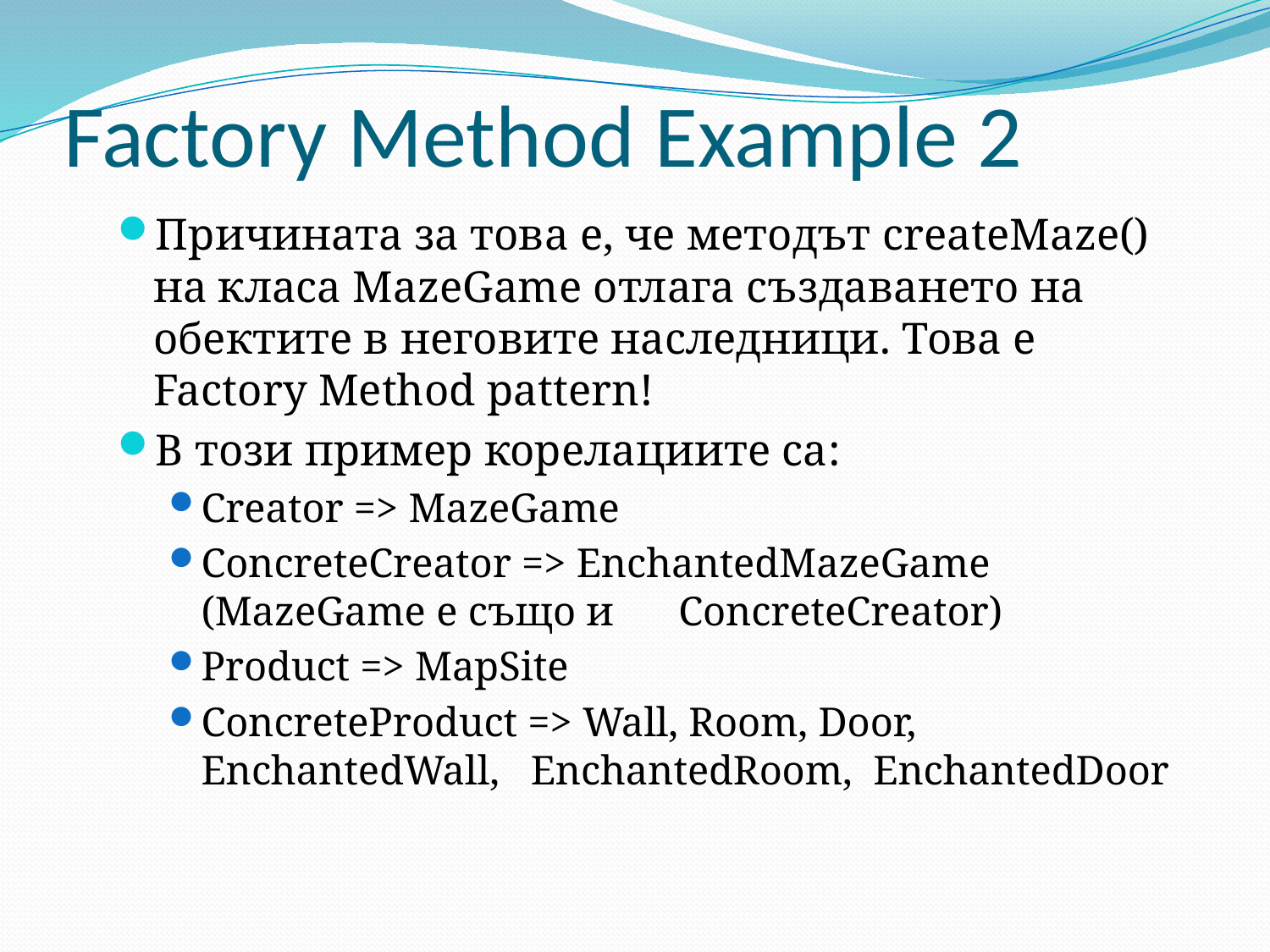

# Factory Method Example 2
Причината за това е, че методът createMaze() на класа MazeGame отлага създаването на обектите в неговите наследници. Това е Factory Method pattern!
В този пример корелациите са:
Creator => MazeGame
ConcreteCreator => EnchantedMazeGame  (MazeGame е също и	ConcreteCreator)
Product => MapSite
ConcreteProduct => Wall, Room, Door, EnchantedWall,   EnchantedRoom,  EnchantedDoor